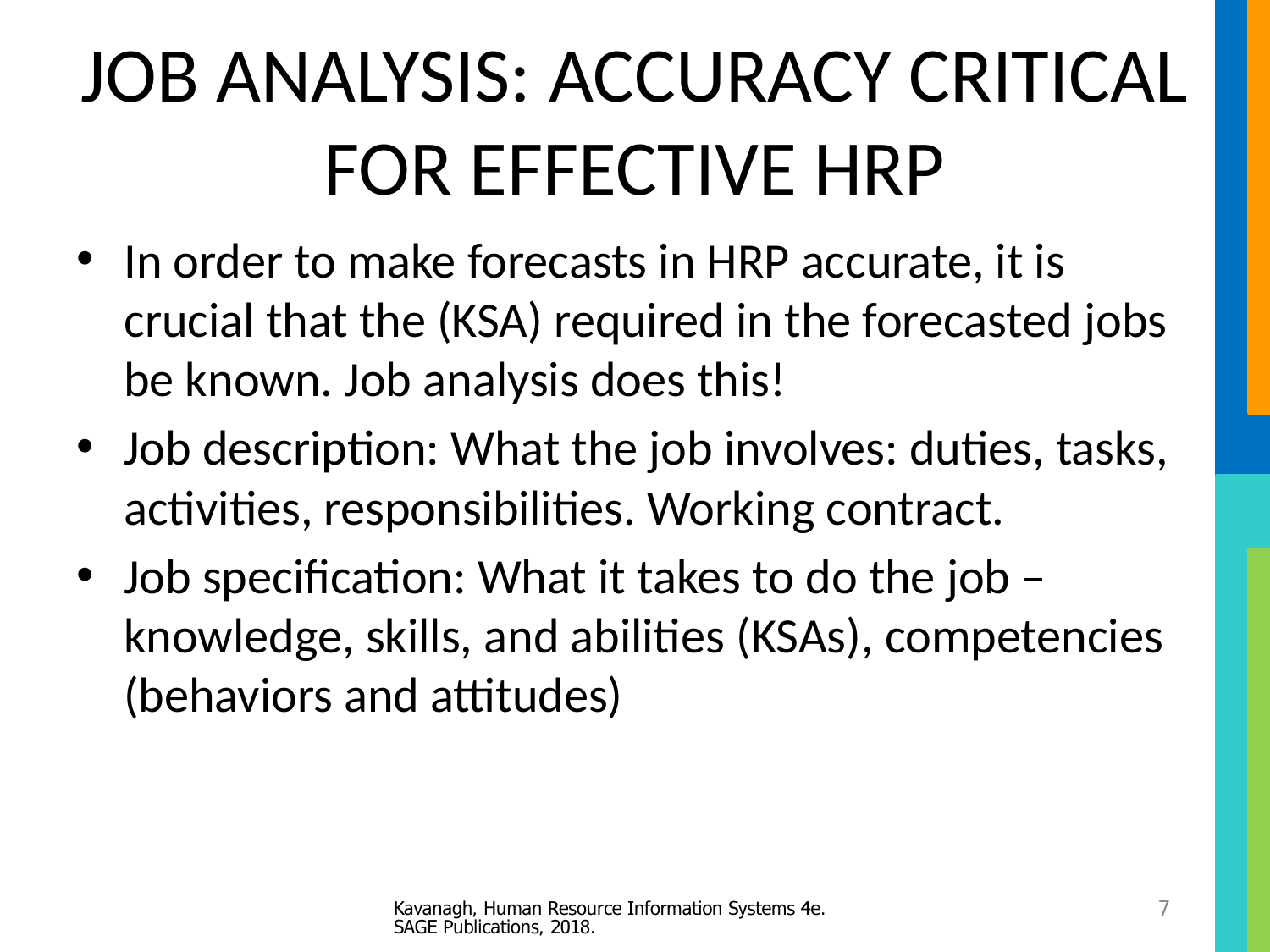

# JOB ANALYSIS: ACCURACY CRITICAL FOR EFFECTIVE HRP
In order to make forecasts in HRP accurate, it is crucial that the (KSA) required in the forecasted jobs be known. Job analysis does this!
Job description: What the job involves: duties, tasks, activities, responsibilities. Working contract.
Job specification: What it takes to do the job – knowledge, skills, and abilities (KSAs), competencies (behaviors and attitudes)
Kavanagh, Human Resource Information Systems 4e. SAGE Publications, 2018.
7